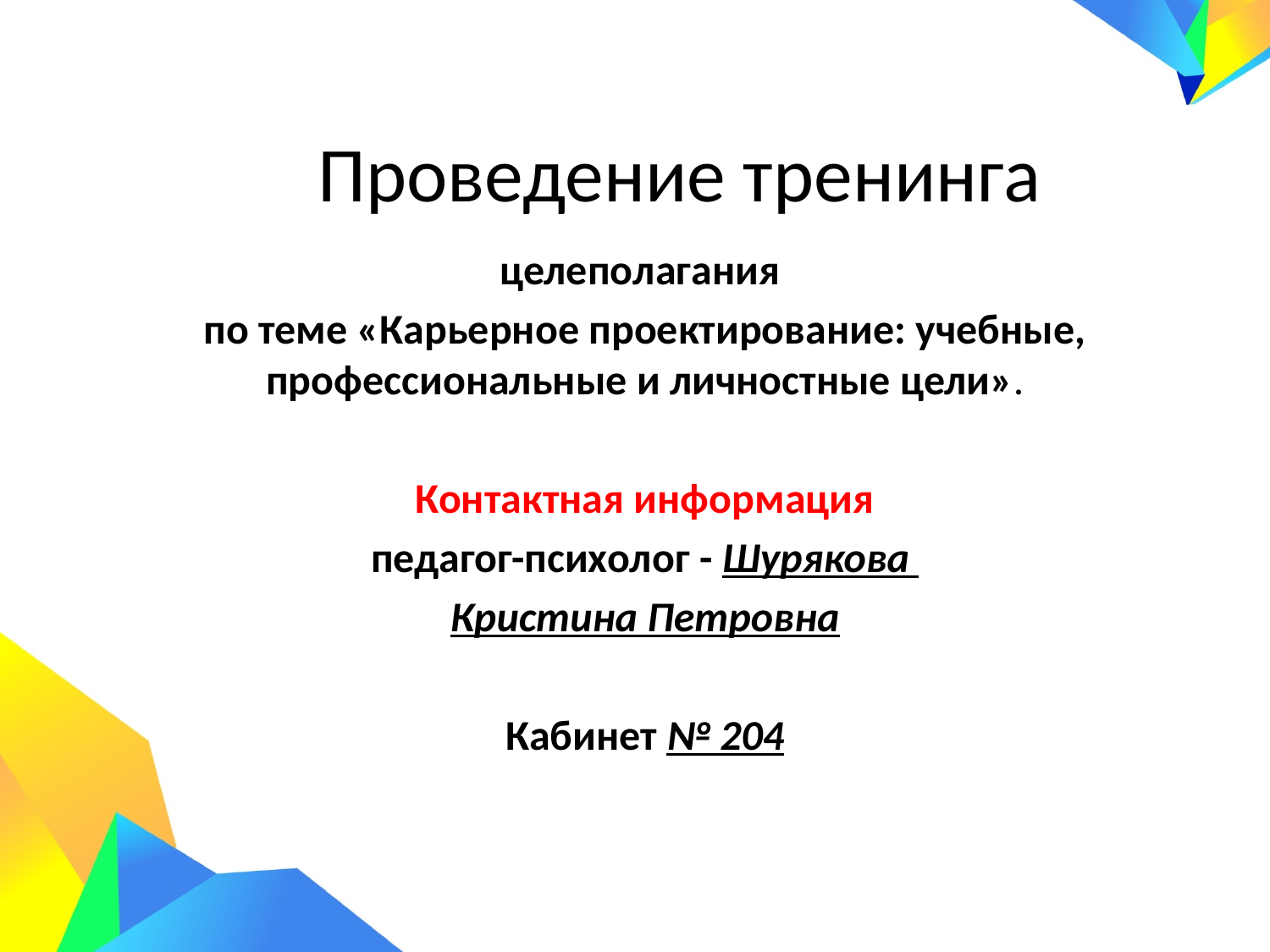

# Проведение тренинга
целеполагания
по теме «Карьерное проектирование: учебные, профессиональные и личностные цели».

Контактная информация
педагог-психолог - Шурякова
Кристина Петровна

Кабинет № 204